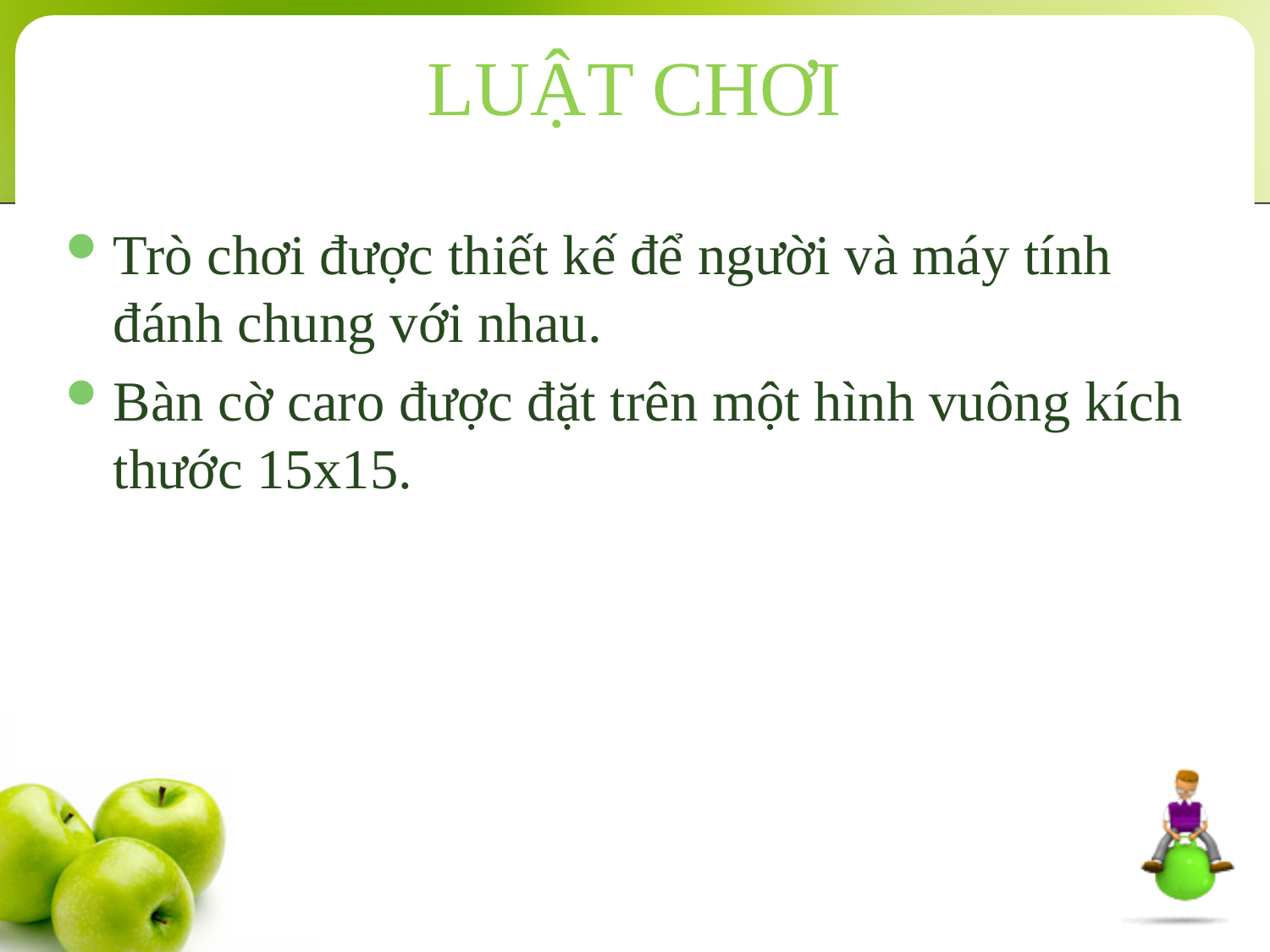

# LUẬT CHƠI
Trò chơi được thiết kế để người và máy tính đánh chung với nhau.
Bàn cờ caro được đặt trên một hình vuông kích thước 15x15.